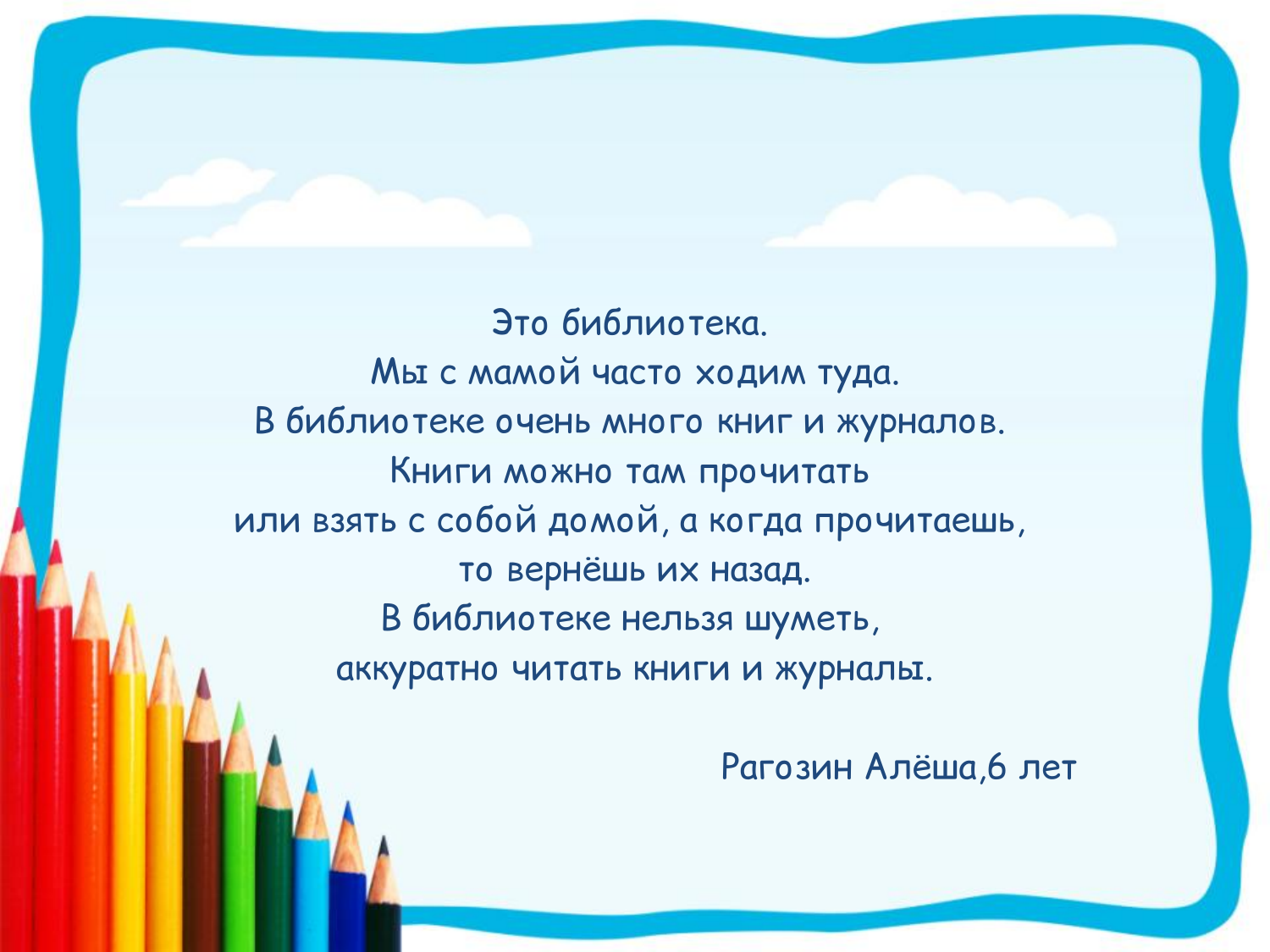

#

Это библиотека.
Мы с мамой часто ходим туда.
В библиотеке очень много книг и журналов.
Книги можно там прочитать
или взять с собой домой, а когда прочитаешь,
то вернёшь их назад.
В библиотеке нельзя шуметь,
аккуратно читать книги и журналы.

                                                  Рагозин Алёша,6 лет